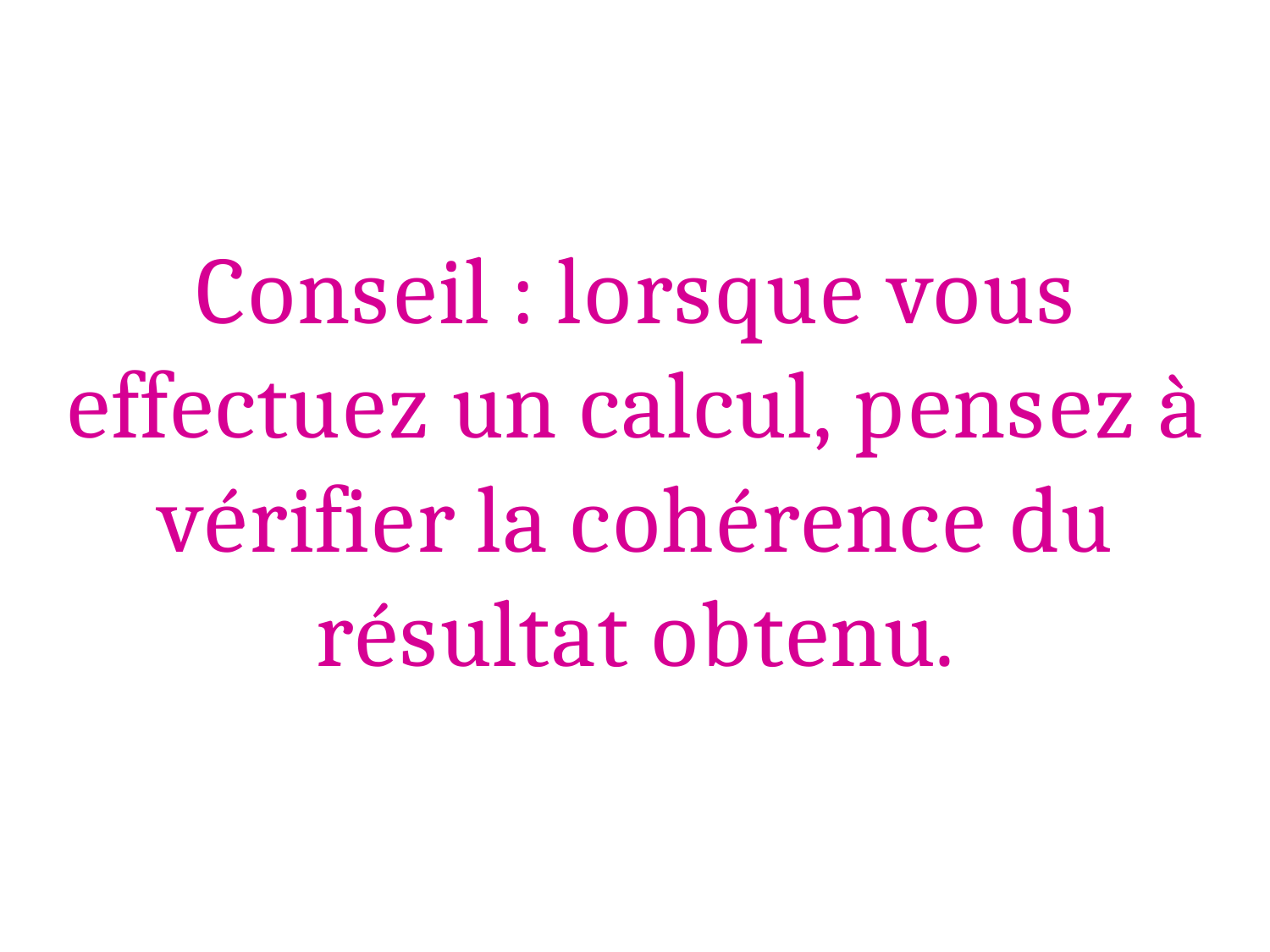

Conseil : lorsque vous effectuez un calcul, pensez à vérifier la cohérence du résultat obtenu.